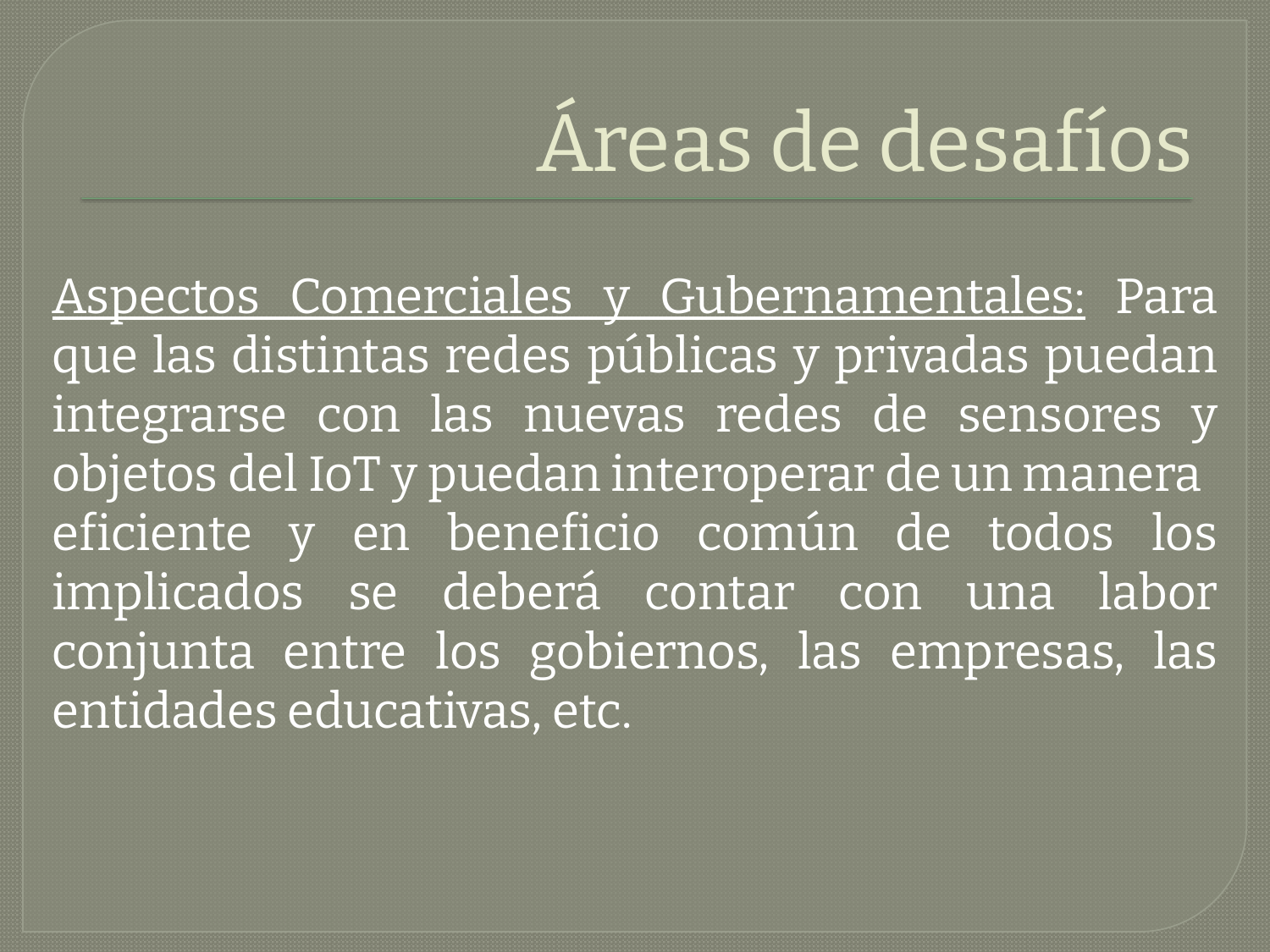

# Áreas de desafíos

Aspectos Comerciales y Gubernamentales: Para que las distintas redes públicas y privadas puedan integrarse con las nuevas redes de sensores y objetos del IoT y puedan interoperar de un manera
eficiente y en beneficio común de todos los implicados se deberá contar con una labor conjunta entre los gobiernos, las empresas, las entidades educativas, etc.